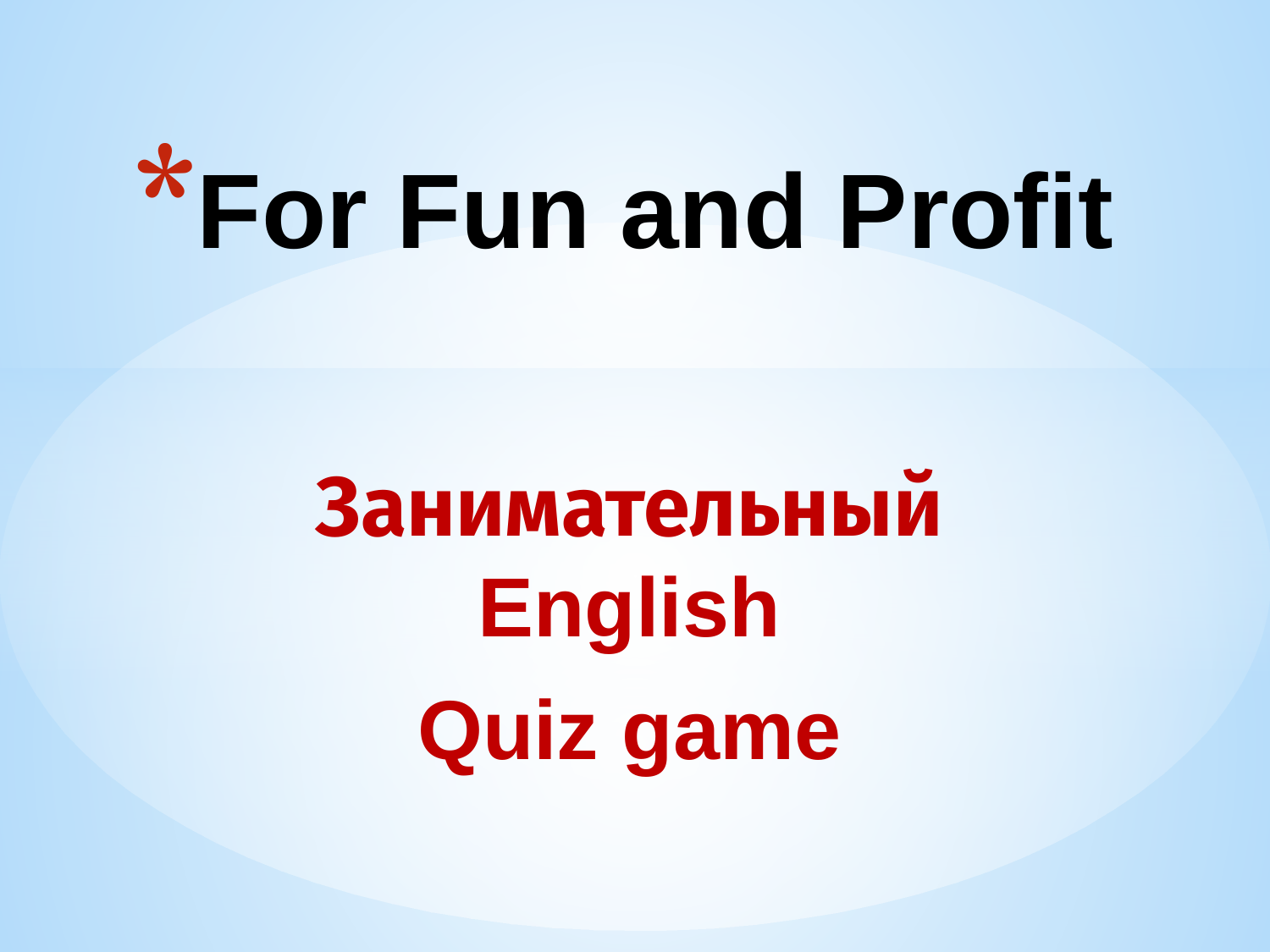

# For Fun and Profit
Занимательный English
Quiz game